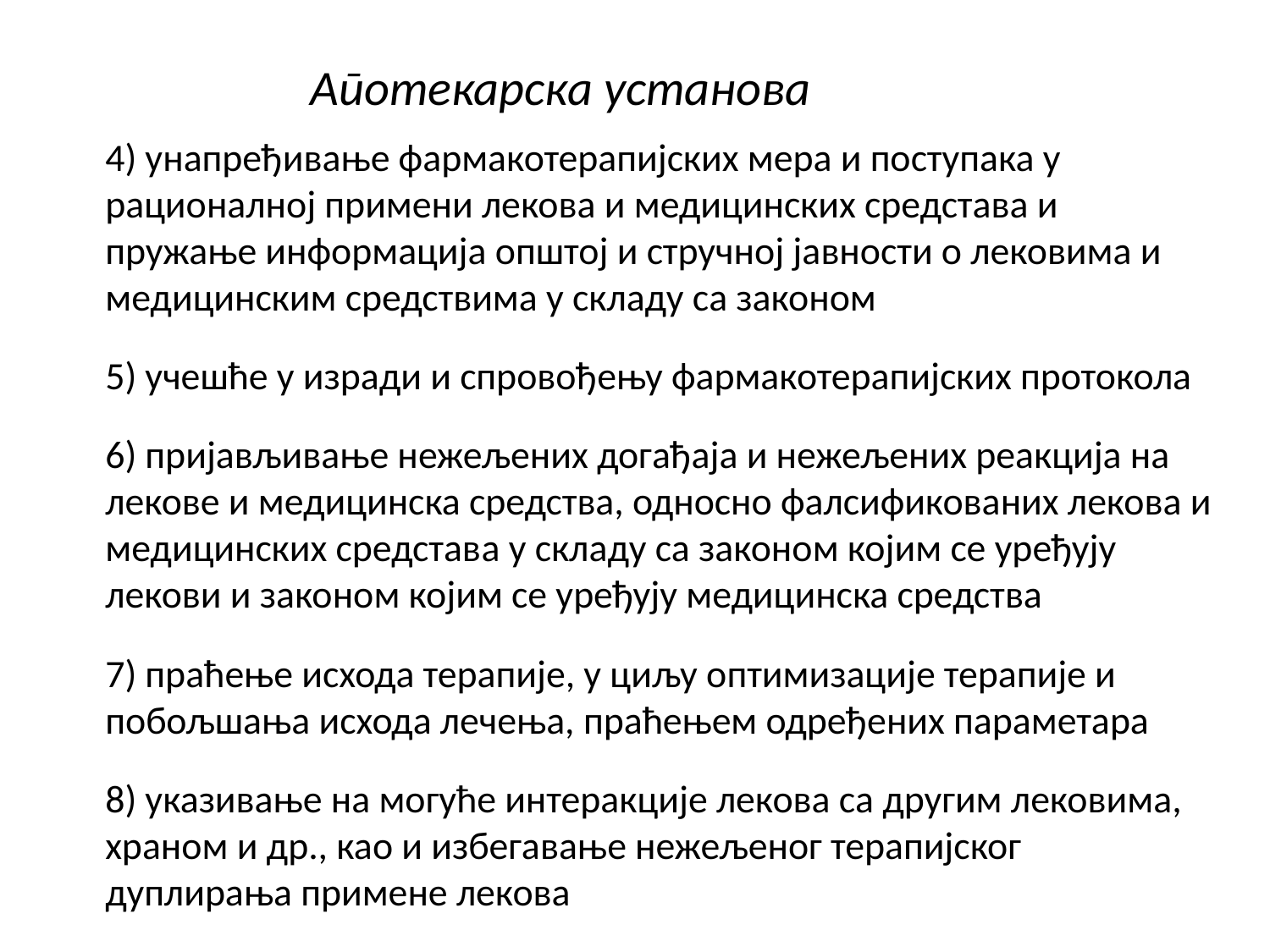

# Апотекарска установа
	4) унапређивање фармакотерапијских мера и поступака у рационалној примени лекова и медицинских средстава и пружање информација општој и стручној јавности о лековима и медицинским средствима у складу са законом

	5) учешће у изради и спровођењу фармакотерапијских протокола

	6) пријављивање нежељених догађаја и нежељених реакција на лекове и медицинска средства, односно фалсификованих лекова и медицинских средставa у складу са законом којим се уређују лекови и законом којим се уређују медицинска средства

	7) праћење исхода терапије, у циљу оптимизације терапије и побољшања исхода лечења, праћењем одређених параметара

	8) указивање на могуће интеракције лекова са другим лековима, храном и др., као и избегавање нежељеног терапијског дуплирања примене лекова